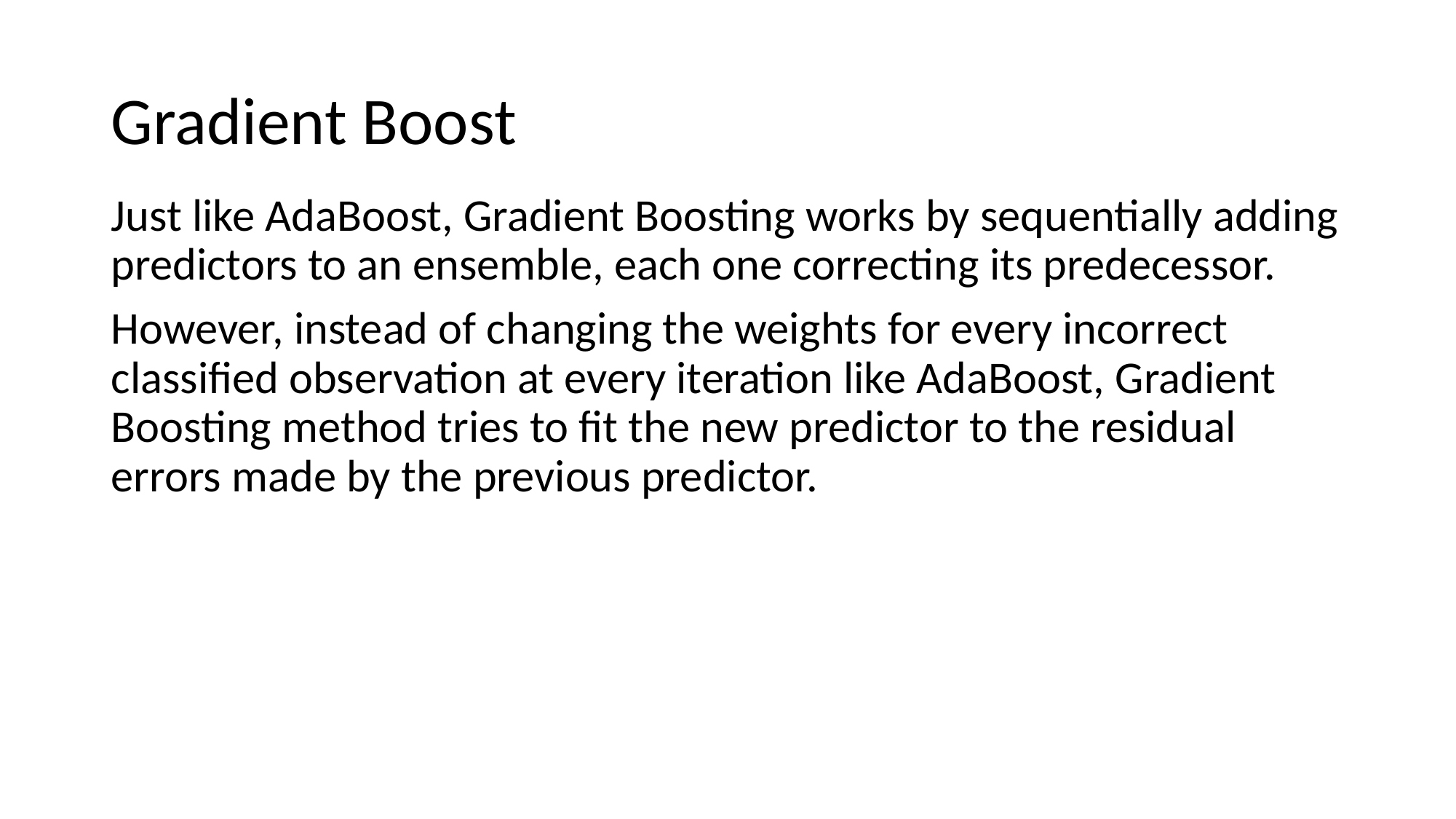

# Gradient Boost
Just like AdaBoost, Gradient Boosting works by sequentially adding predictors to an ensemble, each one correcting its predecessor.
However, instead of changing the weights for every incorrect classified observation at every iteration like AdaBoost, Gradient Boosting method tries to fit the new predictor to the residual errors made by the previous predictor.